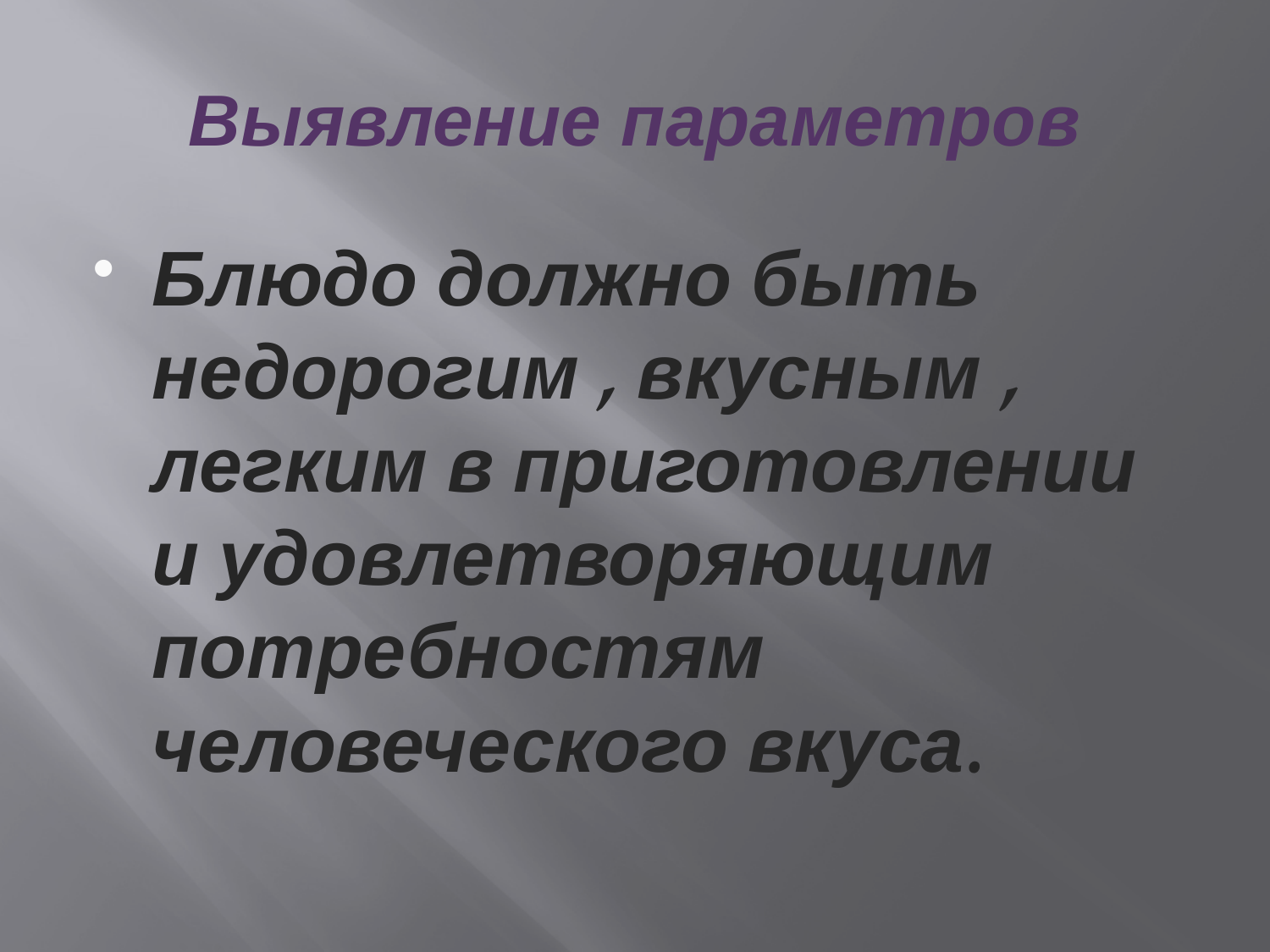

# Выявление параметров
Блюдо должно быть недорогим , вкусным , легким в приготовлении и удовлетворяющим потребностям человеческого вкуса.